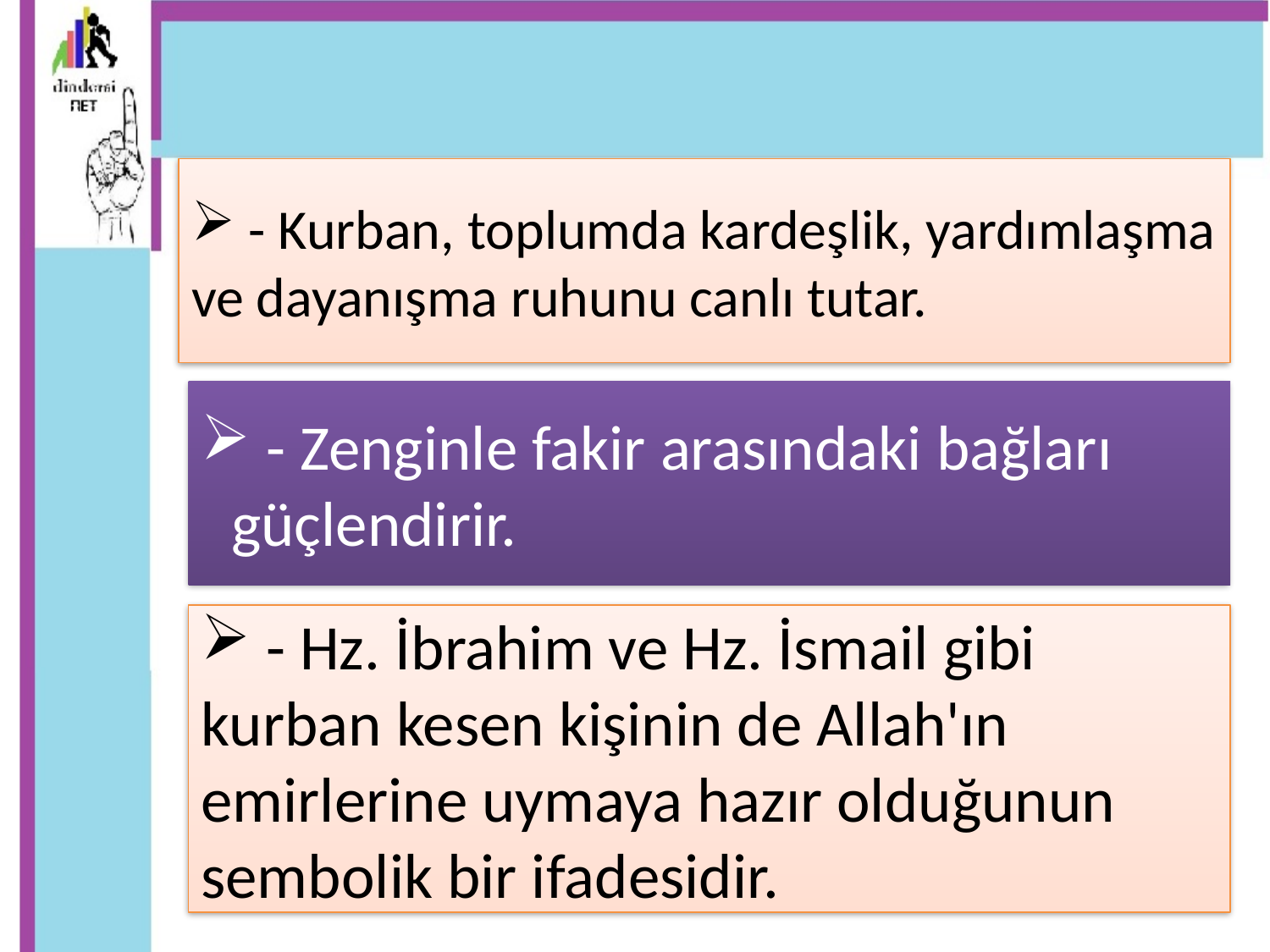

- Kurban, toplumda kardeşlik, yardımlaşma ve dayanışma ruhunu canlı tutar.
# - Zenginle fakir arasındaki bağları güçlendirir.
 - Hz. İbrahim ve Hz. İsmail gibi kurban kesen kişinin de Allah'ın emirlerine uymaya hazır olduğunun sembolik bir ifadesidir.